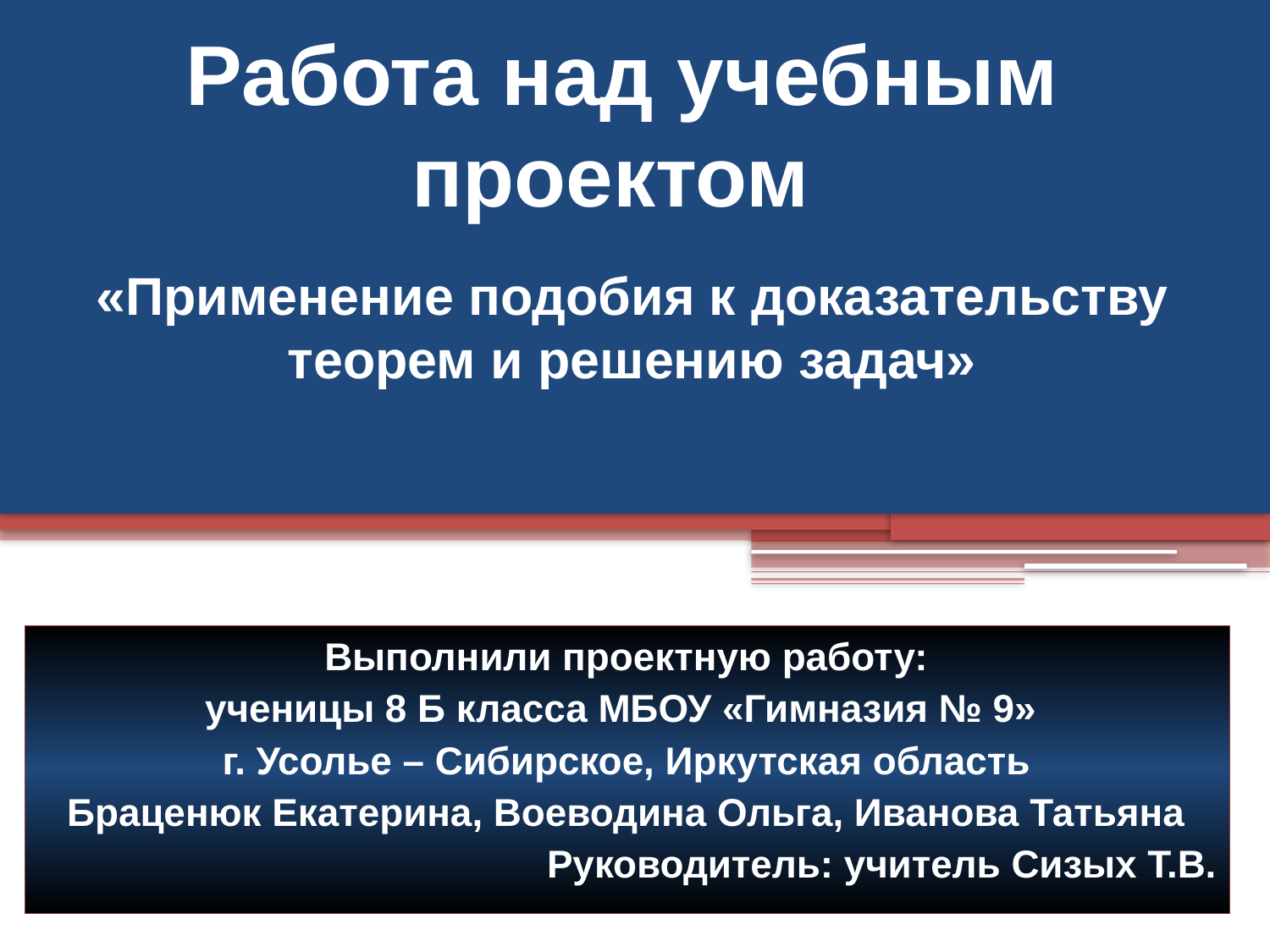

# Работа над учебным проектом
«Применение подобия к доказательству теорем и решению задач»

Выполнили проектную работу:
ученицы 8 Б класса МБОУ «Гимназия № 9»
г. Усолье – Сибирское, Иркутская область
Браценюк Екатерина, Воеводина Ольга, Иванова Татьяна
Руководитель: учитель Сизых Т.В.